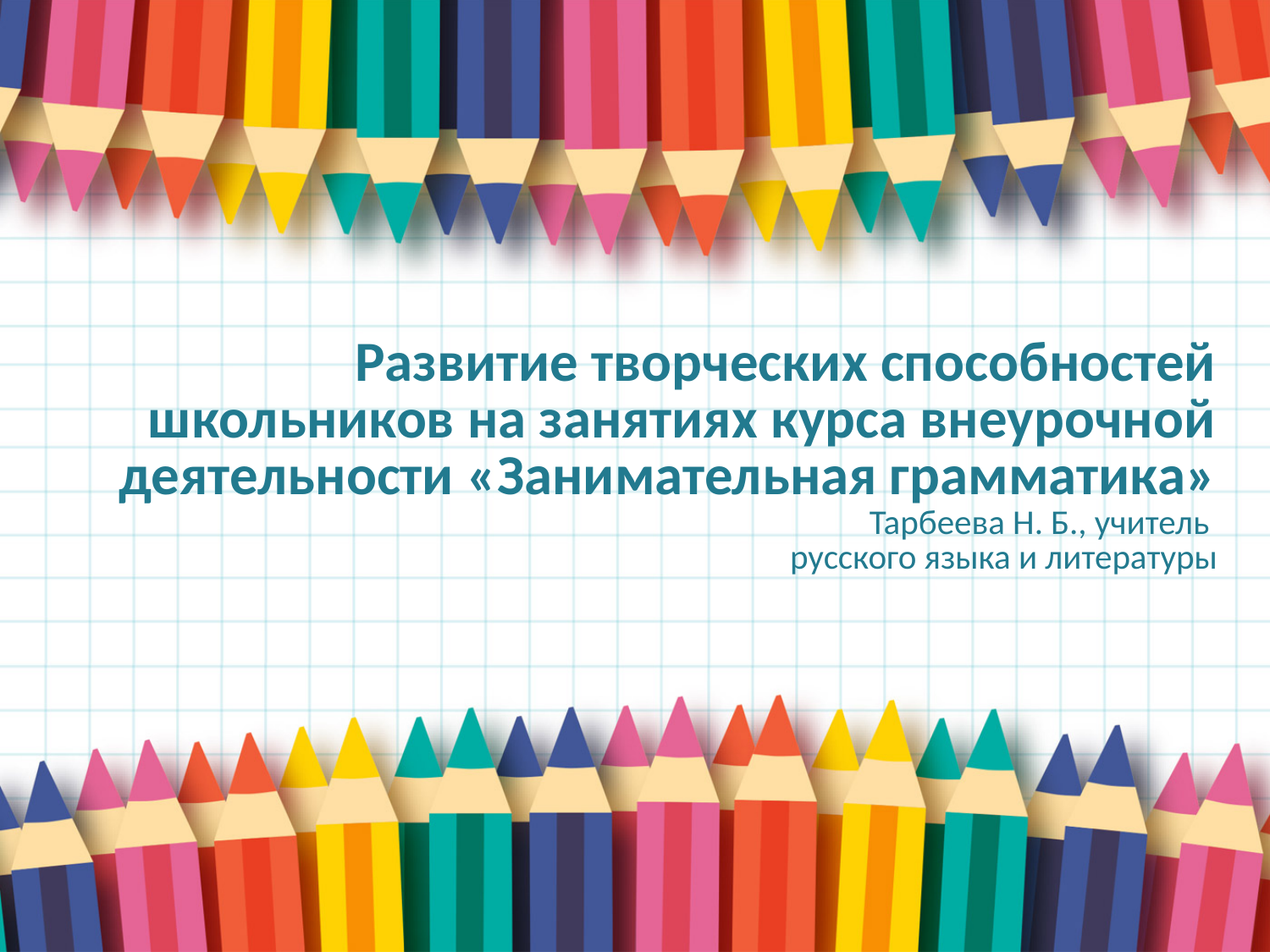

# Развитие творческих способностей школьников на занятиях курса внеурочной деятельности «Занимательная грамматика» Тарбеева Н. Б., учитель русского языка и литературы